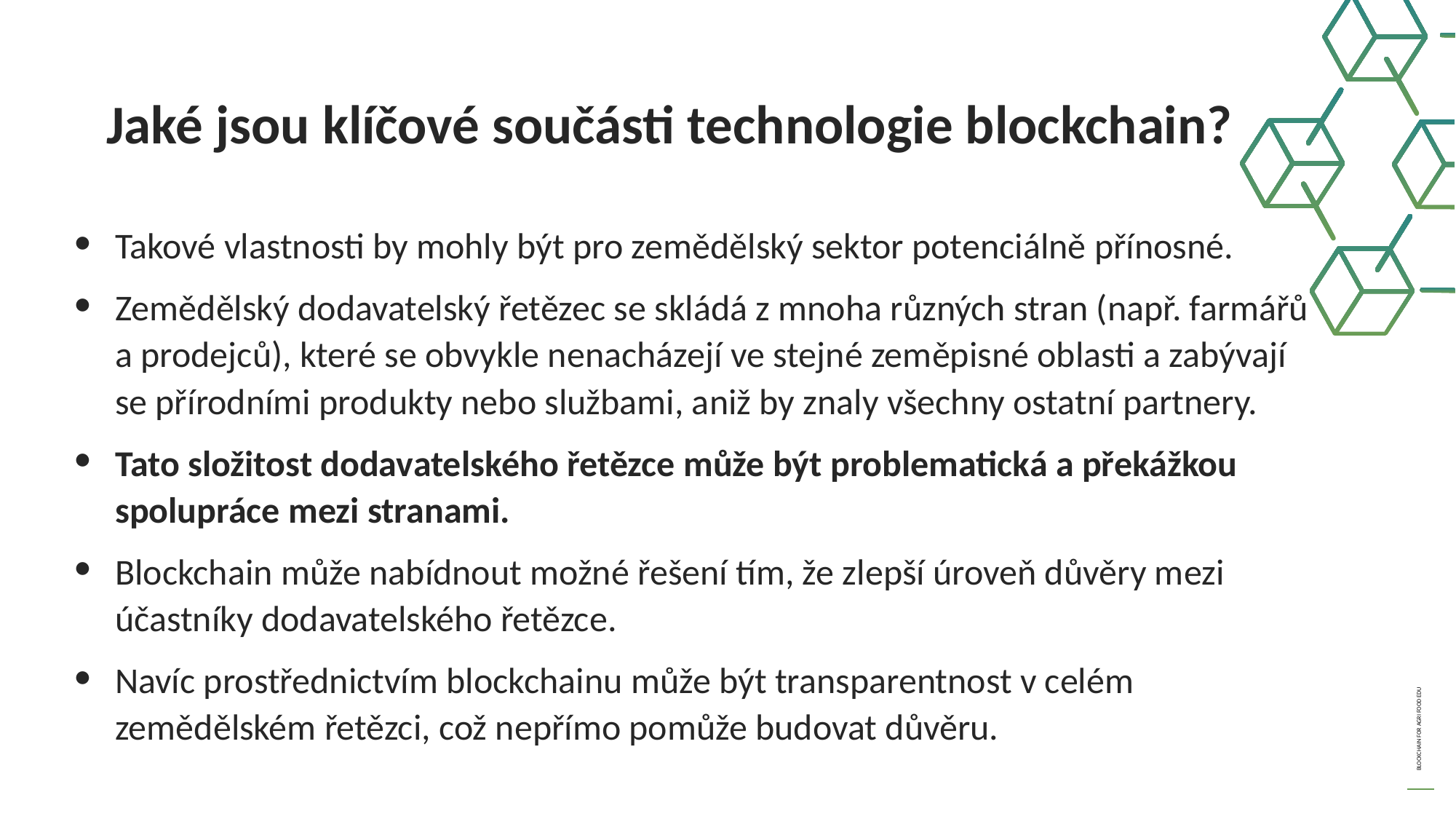

Jaké jsou klíčové součásti technologie blockchain?
Takové vlastnosti by mohly být pro zemědělský sektor potenciálně přínosné.
Zemědělský dodavatelský řetězec se skládá z mnoha různých stran (např. farmářů a prodejců), které se obvykle nenacházejí ve stejné zeměpisné oblasti a zabývají se přírodními produkty nebo službami, aniž by znaly všechny ostatní partnery.
Tato složitost dodavatelského řetězce může být problematická a překážkou spolupráce mezi stranami.
Blockchain může nabídnout možné řešení tím, že zlepší úroveň důvěry mezi účastníky dodavatelského řetězce.
Navíc prostřednictvím blockchainu může být transparentnost v celém zemědělském řetězci, což nepřímo pomůže budovat důvěru.